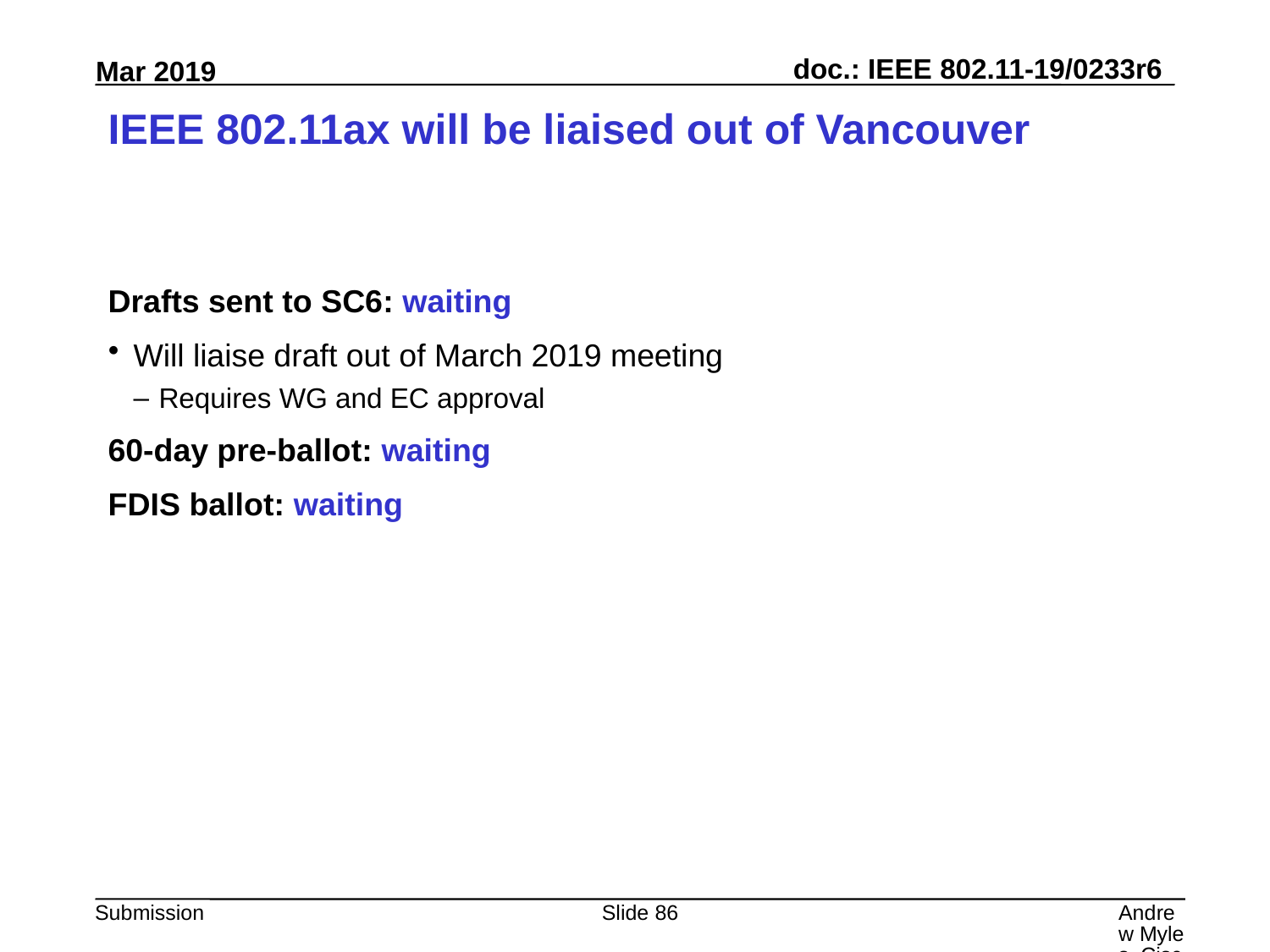

# IEEE 802.11ax will be liaised out of Vancouver
Drafts sent to SC6: waiting
Will liaise draft out of March 2019 meeting
Requires WG and EC approval
60-day pre-ballot: waiting
FDIS ballot: waiting
Slide 86
Andrew Myles, Cisco